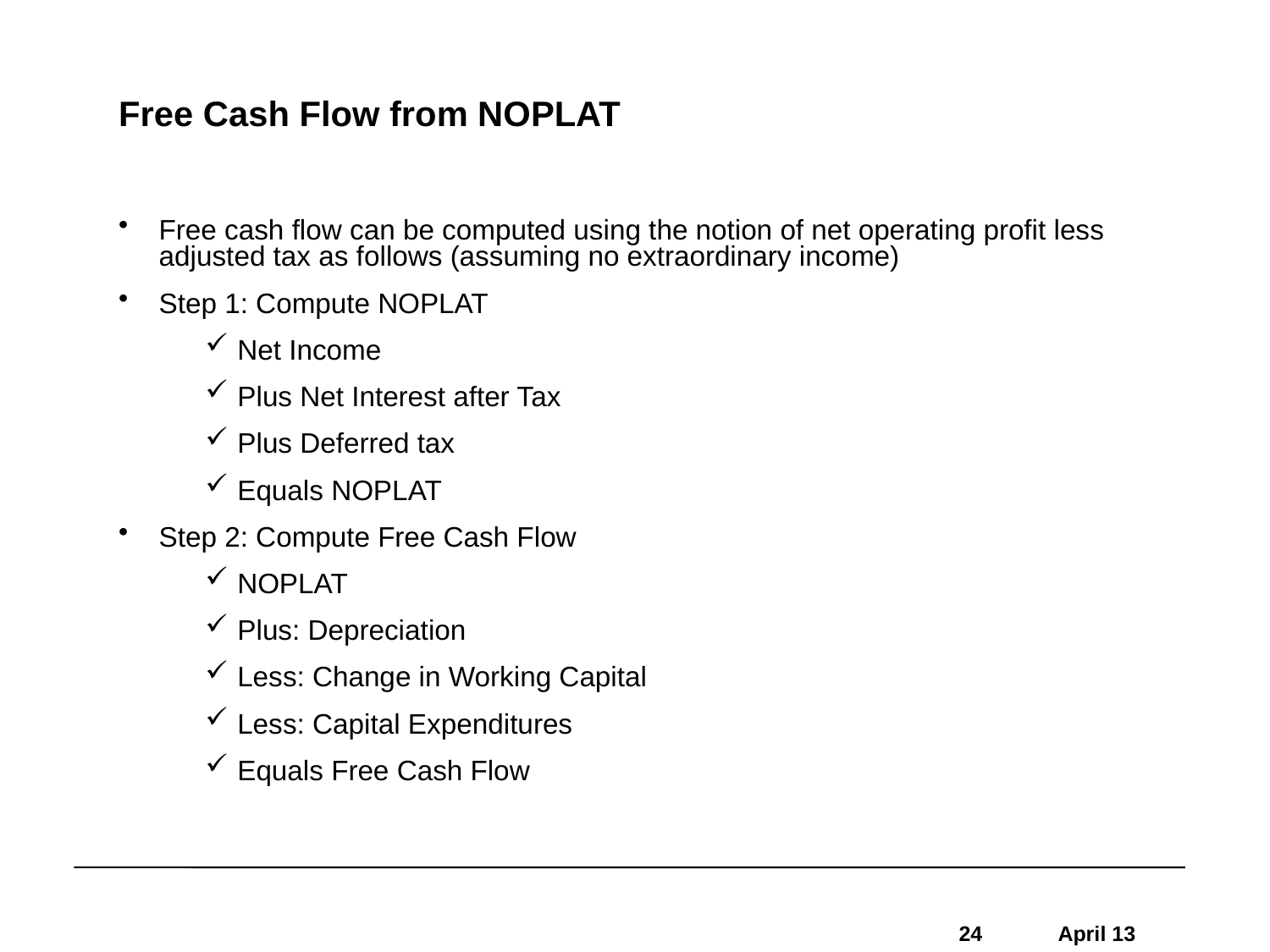

# Free Cash Flow from NOPLAT
Free cash flow can be computed using the notion of net operating profit less adjusted tax as follows (assuming no extraordinary income)
Step 1: Compute NOPLAT
Net Income
Plus Net Interest after Tax
Plus Deferred tax
Equals NOPLAT
Step 2: Compute Free Cash Flow
NOPLAT
Plus: Depreciation
Less: Change in Working Capital
Less: Capital Expenditures
Equals Free Cash Flow